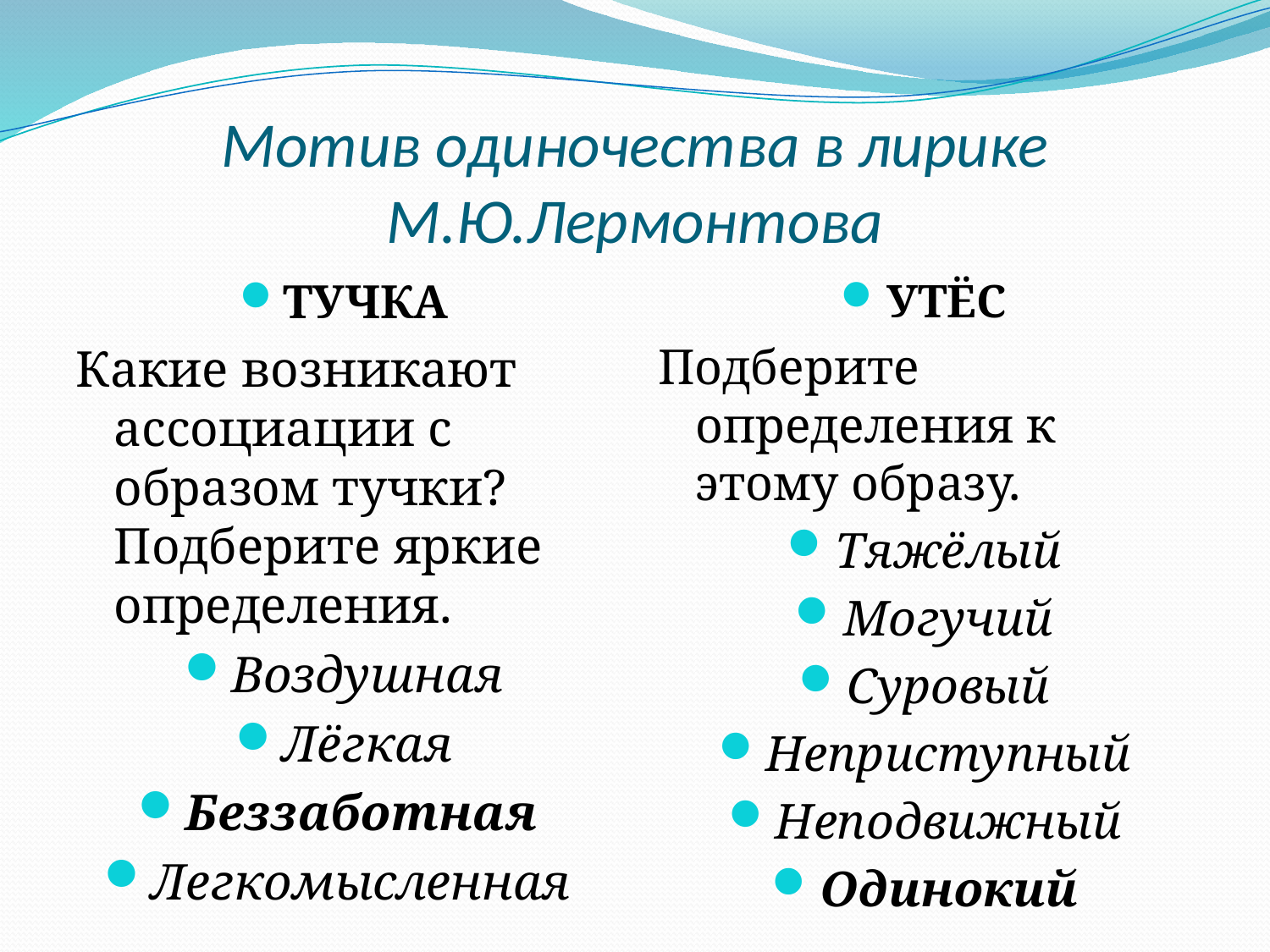

# Мотив одиночества в лирике М.Ю.Лермонтова
ТУЧКА
Какие возникают ассоциации с образом тучки? Подберите яркие определения.
Воздушная
Лёгкая
Беззаботная
Легкомысленная
УТЁС
Подберите определения к этому образу.
Тяжёлый
Могучий
Суровый
Неприступный
Неподвижный
Одинокий